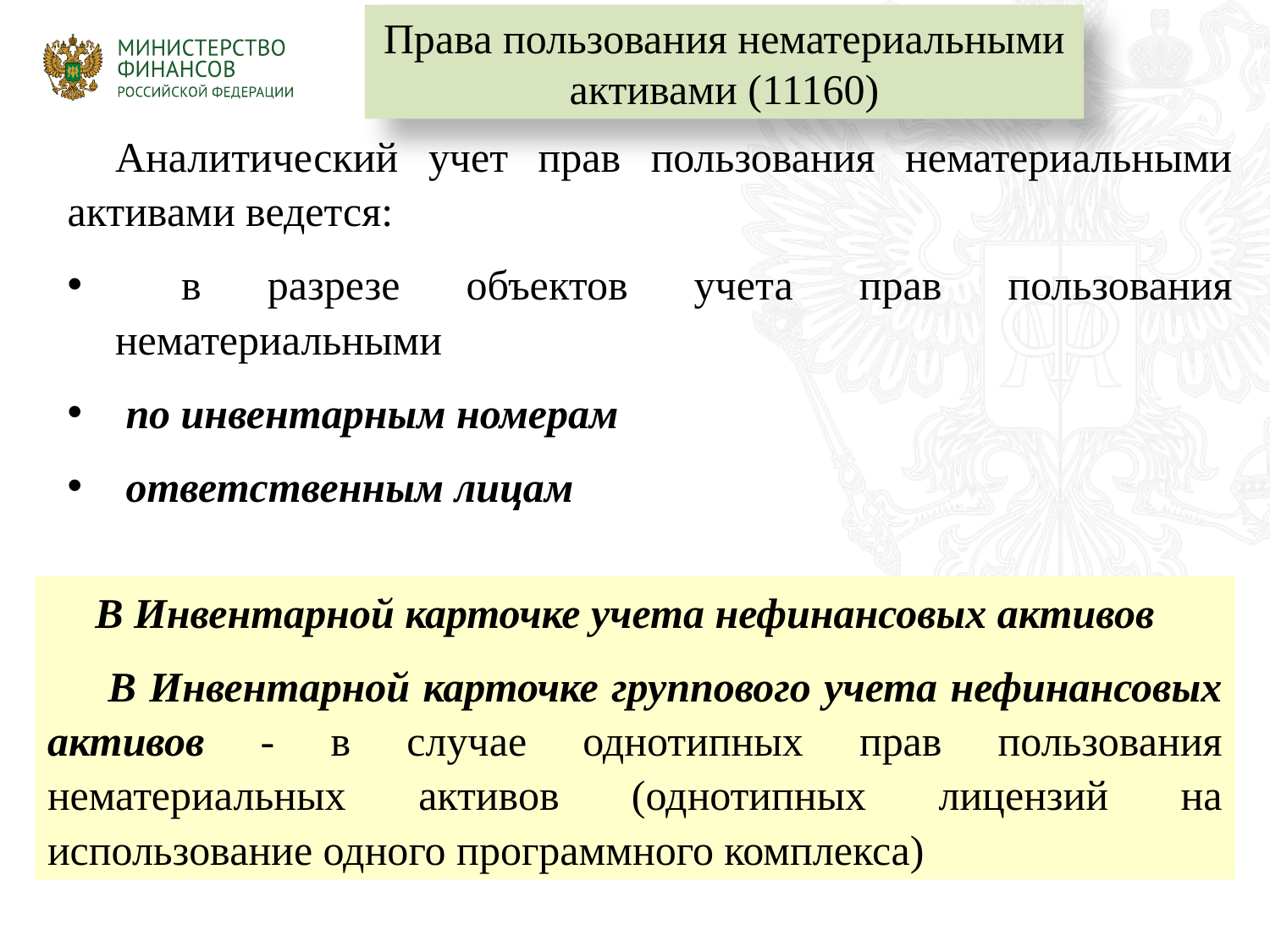

Права пользования нематериальными активами (11160)
Аналитический учет прав пользования нематериальными активами ведется:
 в разрезе объектов учета прав пользования нематериальными
 по инвентарным номерам
 ответственным лицам
В Инвентарной карточке учета нефинансовых активов
 В Инвентарной карточке группового учета нефинансовых активов - в случае однотипных прав пользования нематериальных активов (однотипных лицензий на использование одного программного комплекса)